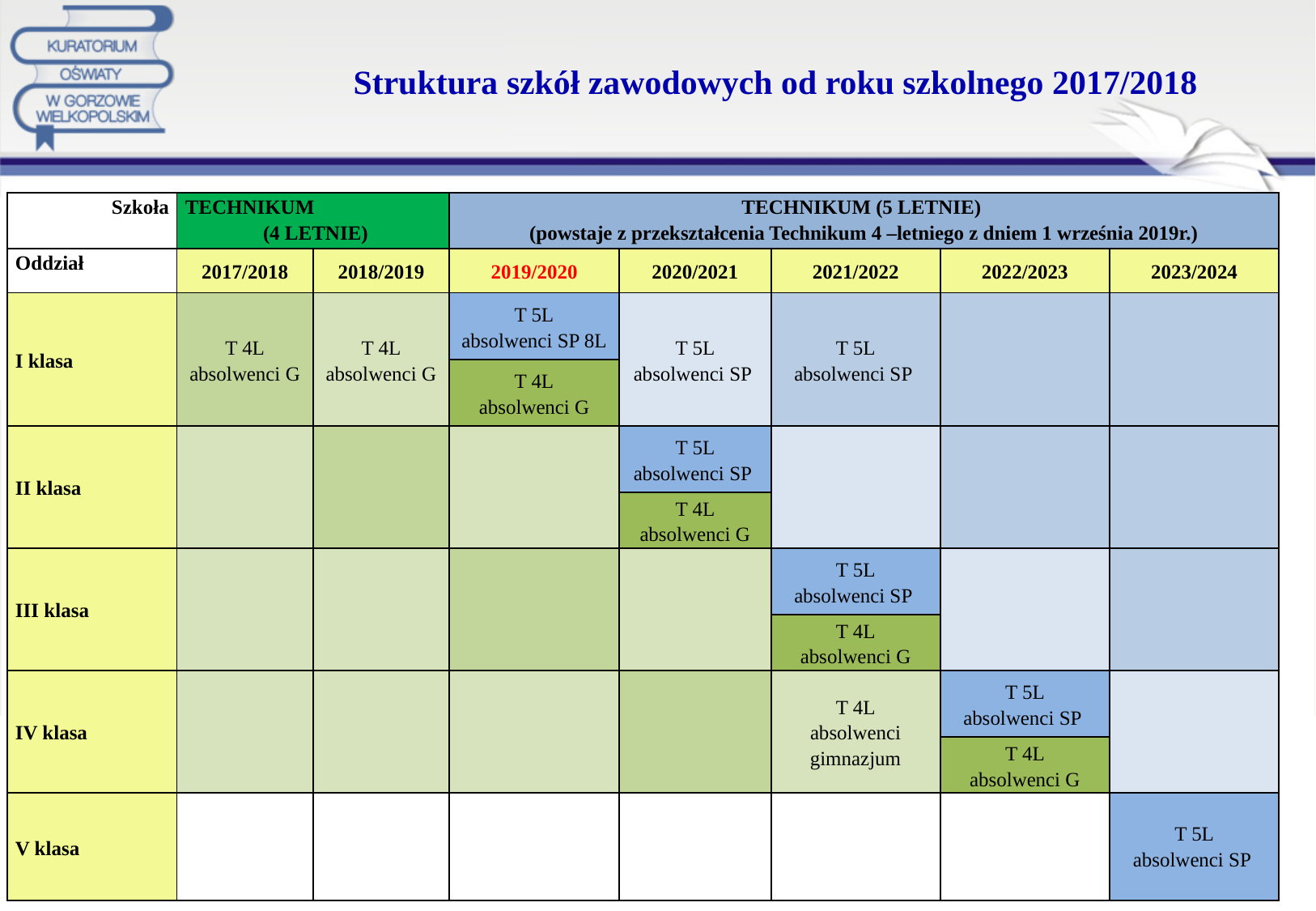

# Struktura szkół zawodowych od roku szkolnego 2017/2018
| Szkoła | TECHNIKUM (4 LETNIE) |  | TECHNIKUM (5 LETNIE) (powstaje z przekształcenia Technikum 4 –letniego z dniem 1 września 2019r.) |  |  |  |  |
| --- | --- | --- | --- | --- | --- | --- | --- |
| Oddział | 2017/2018 | 2018/2019 | 2019/2020 | 2020/2021 | 2021/2022 | 2022/2023 | 2023/2024 |
| I klasa | T 4L absolwenci G | T 4L absolwenci G | T 5L absolwenci SP 8L | T 5L absolwenci SP | T 5L absolwenci SP |  |  |
|  |  |  | T 4L absolwenci G |  |  |  |  |
| II klasa |  |  |  | T 5L absolwenci SP |  |  |  |
|  |  |  |  | T 4L absolwenci G |  |  |  |
| III klasa |  |  |  |  | T 5L absolwenci SP |  |  |
|  |  |  |  |  | T 4L absolwenci G |  |  |
| IV klasa |  |  |  |  | T 4L absolwenci gimnazjum | T 5L absolwenci SP |  |
|  |  |  |  |  |  | T 4L absolwenci G |  |
| V klasa |  |  |  |  |  |  | T 5L absolwenci SP |